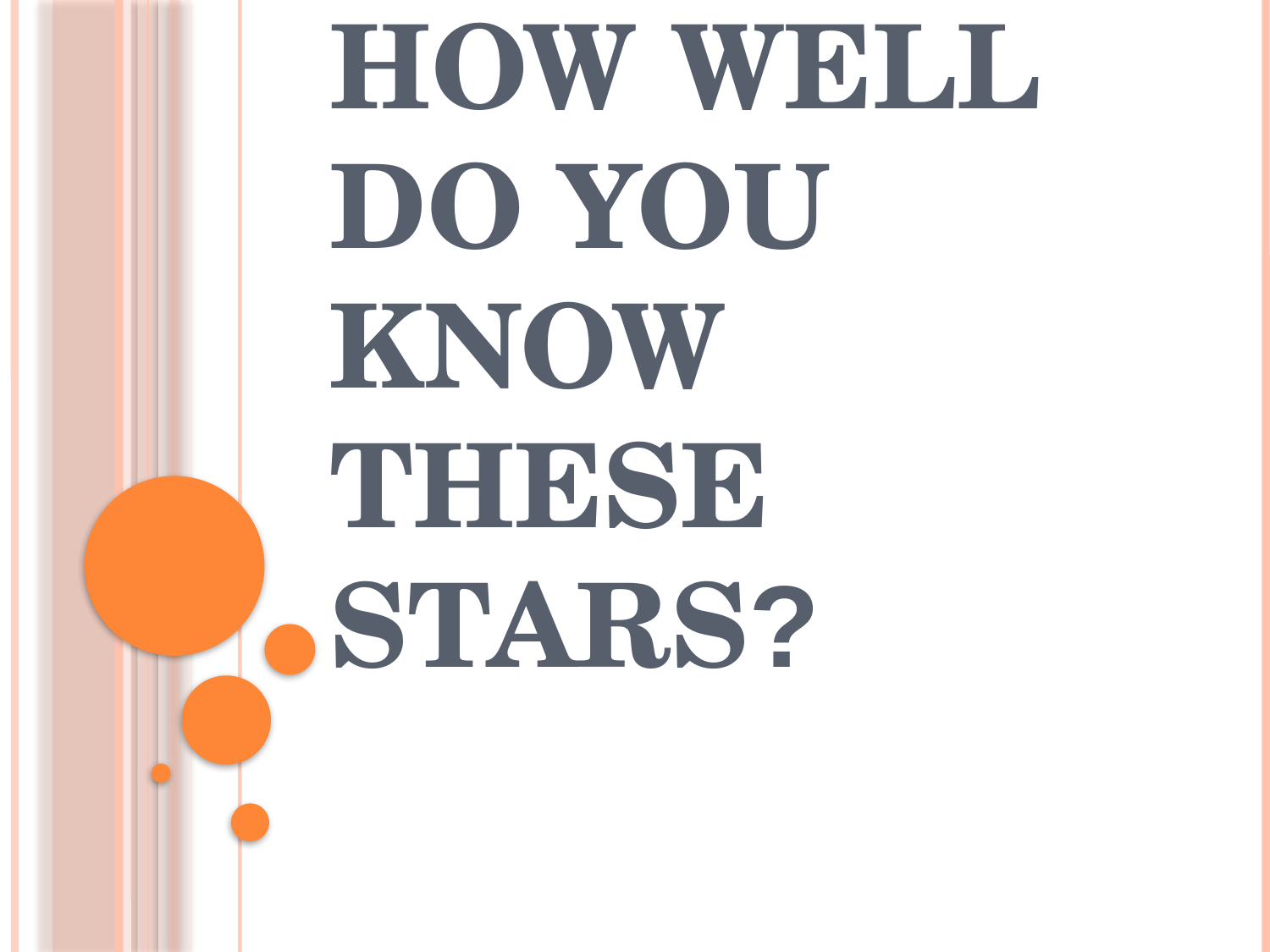

# How well do you know these stars?